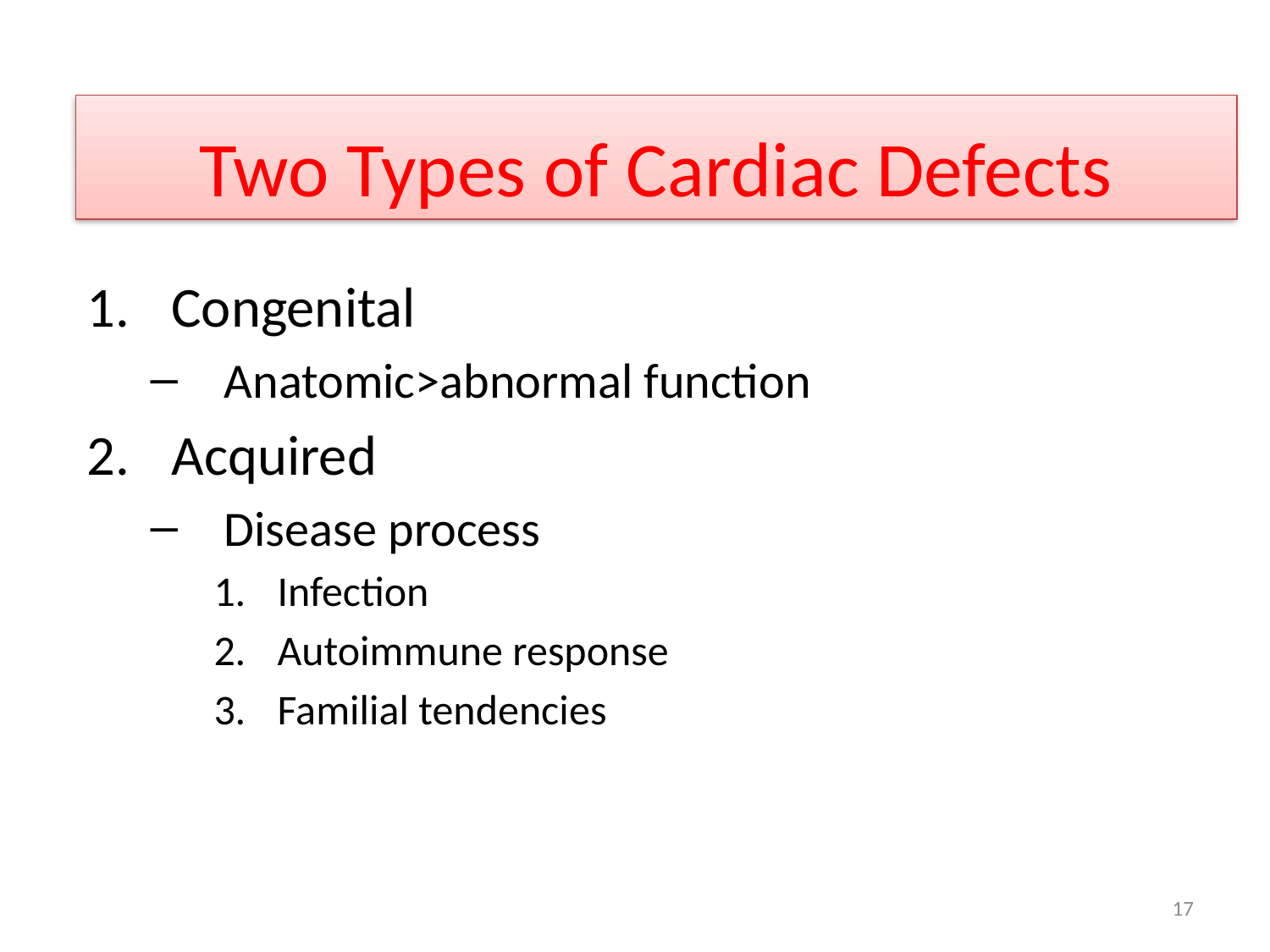

# Two Types of Cardiac Defects
Congenital
Anatomic>abnormal function
Acquired
Disease process
Infection
Autoimmune response
Familial tendencies
17